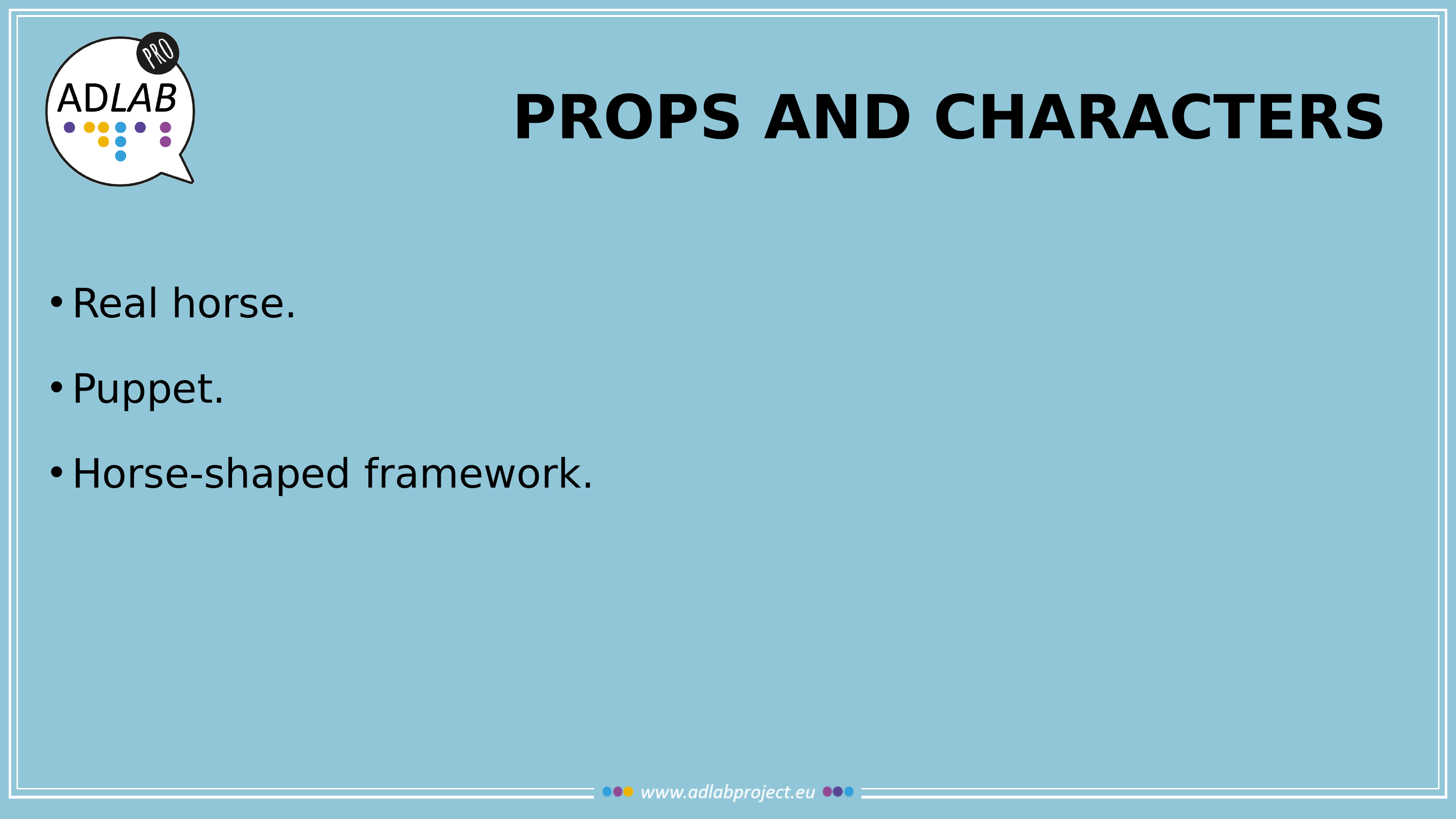

# Props and characters
Real horse.
Puppet.
Horse-shaped framework.